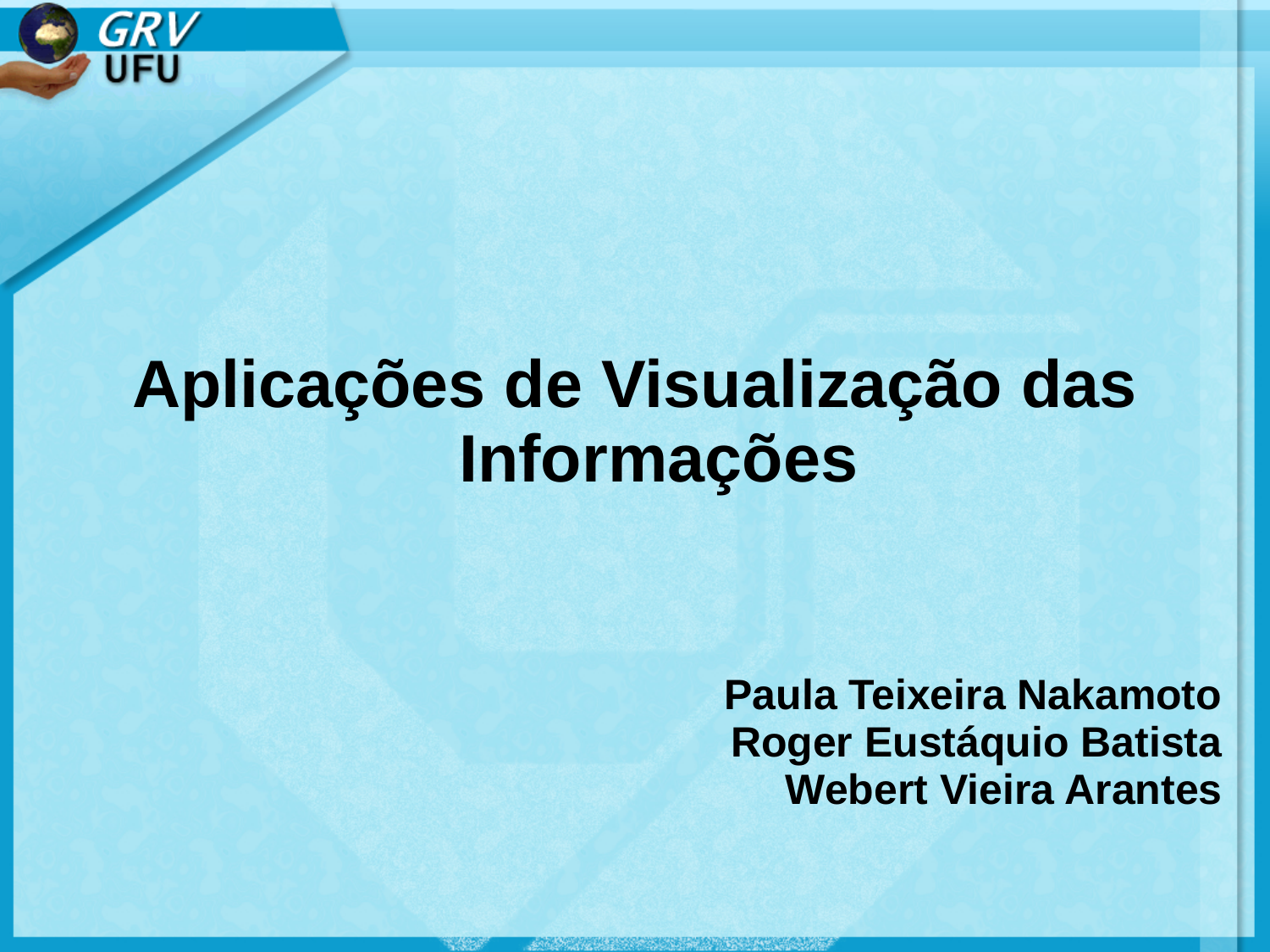

Aplicações de Visualização das Informações
# Paula Teixeira Nakamoto Roger Eustáquio Batista Webert Vieira Arantes